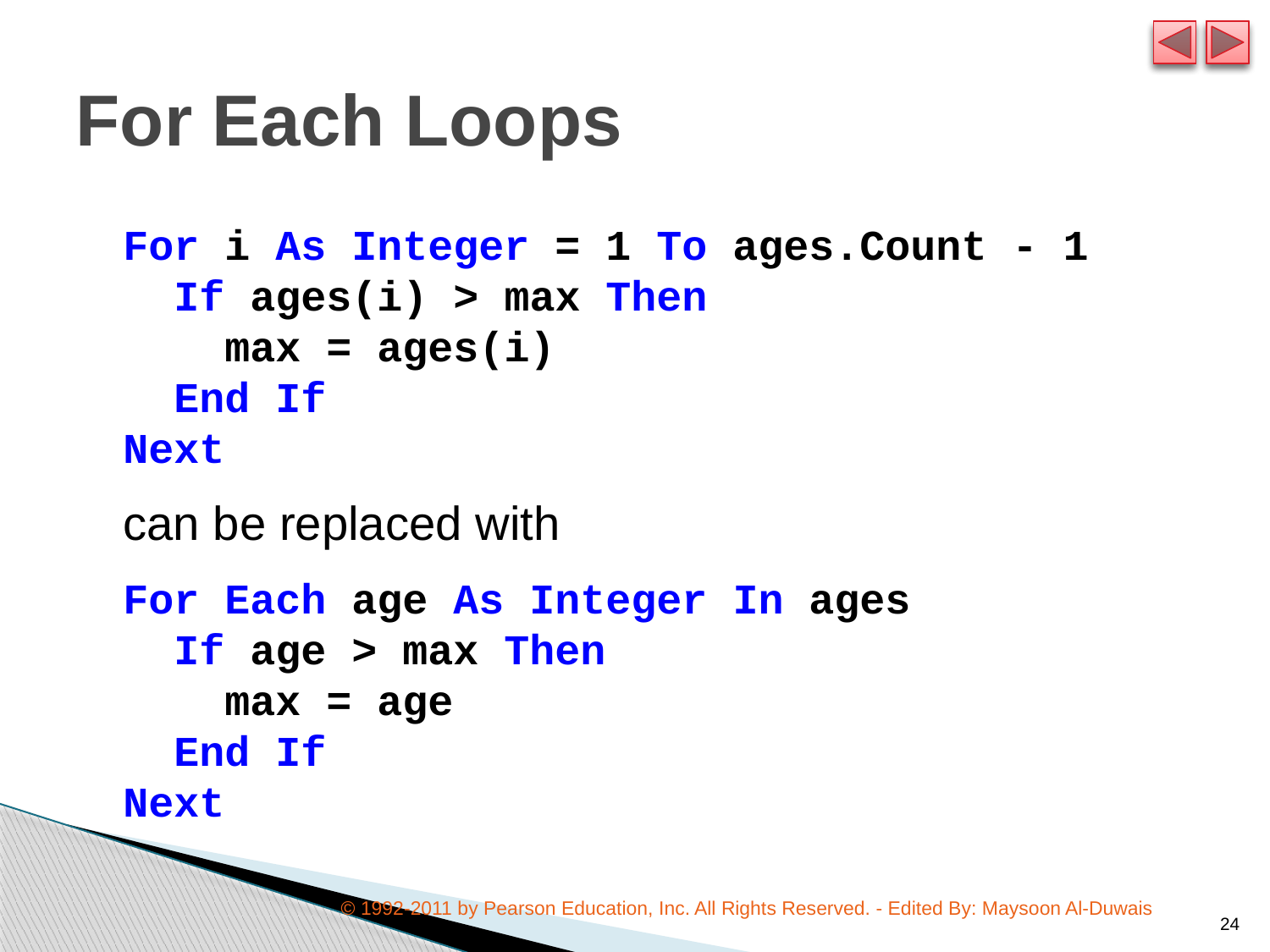

# For Each Loops
For i As Integer = 1 To ages.Count - 1
  If ages(i) > max Then
    max = ages(i)
  End If
Next
can be replaced with
For Each age As Integer In ages
  If age > max Then
    max = age
  End If
Next

© 1992-2011 by Pearson Education, Inc. All Rights Reserved. - Edited By: Maysoon Al-Duwais
24